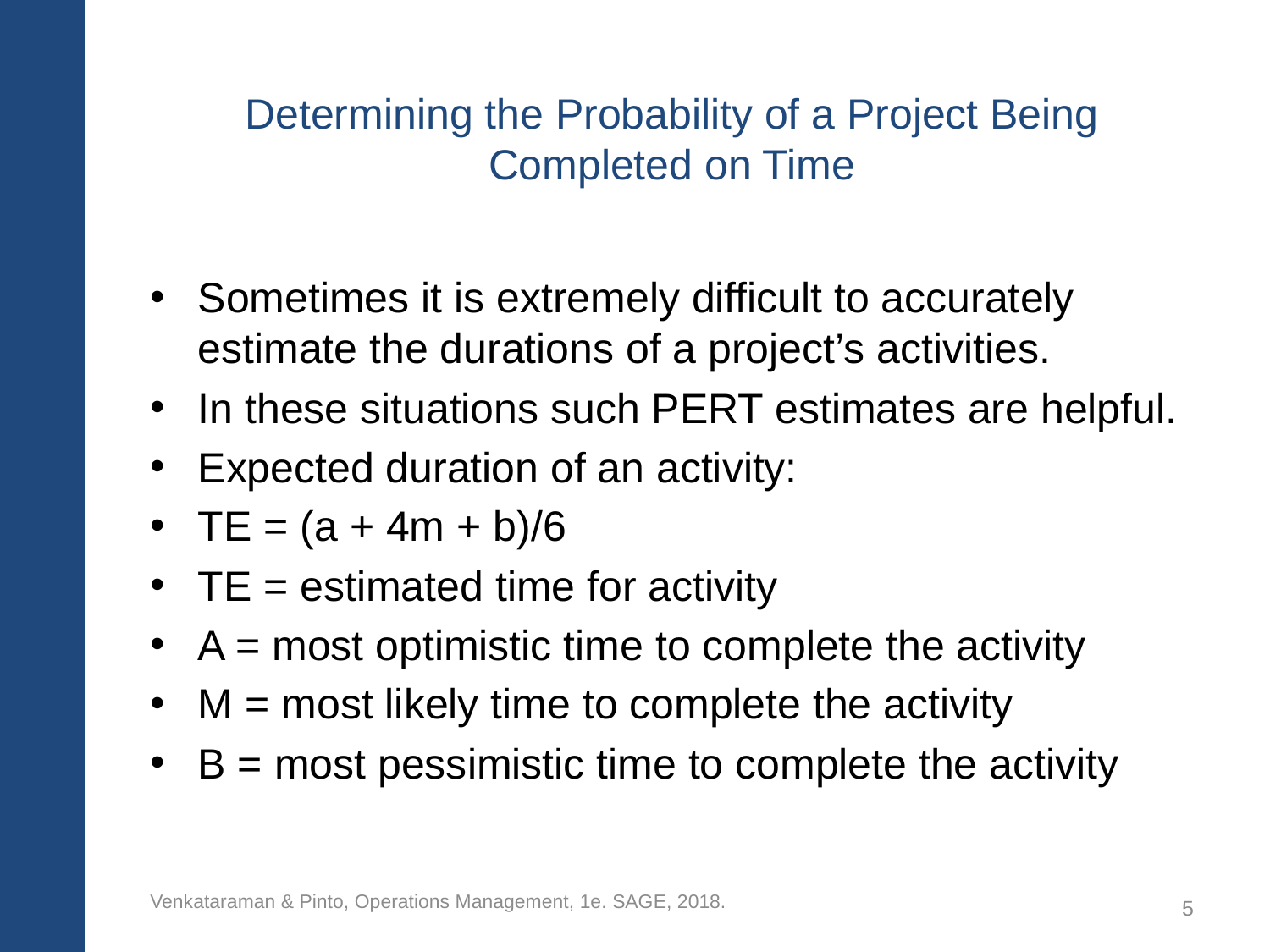

# Determining the Probability of a Project Being Completed on Time
Sometimes it is extremely difficult to accurately estimate the durations of a project’s activities.
In these situations such PERT estimates are helpful.
Expected duration of an activity:
TE = (a + 4m + b)/6
TE = estimated time for activity
A = most optimistic time to complete the activity
M = most likely time to complete the activity
B = most pessimistic time to complete the activity
Venkataraman & Pinto, Operations Management, 1e. SAGE, 2018.
5